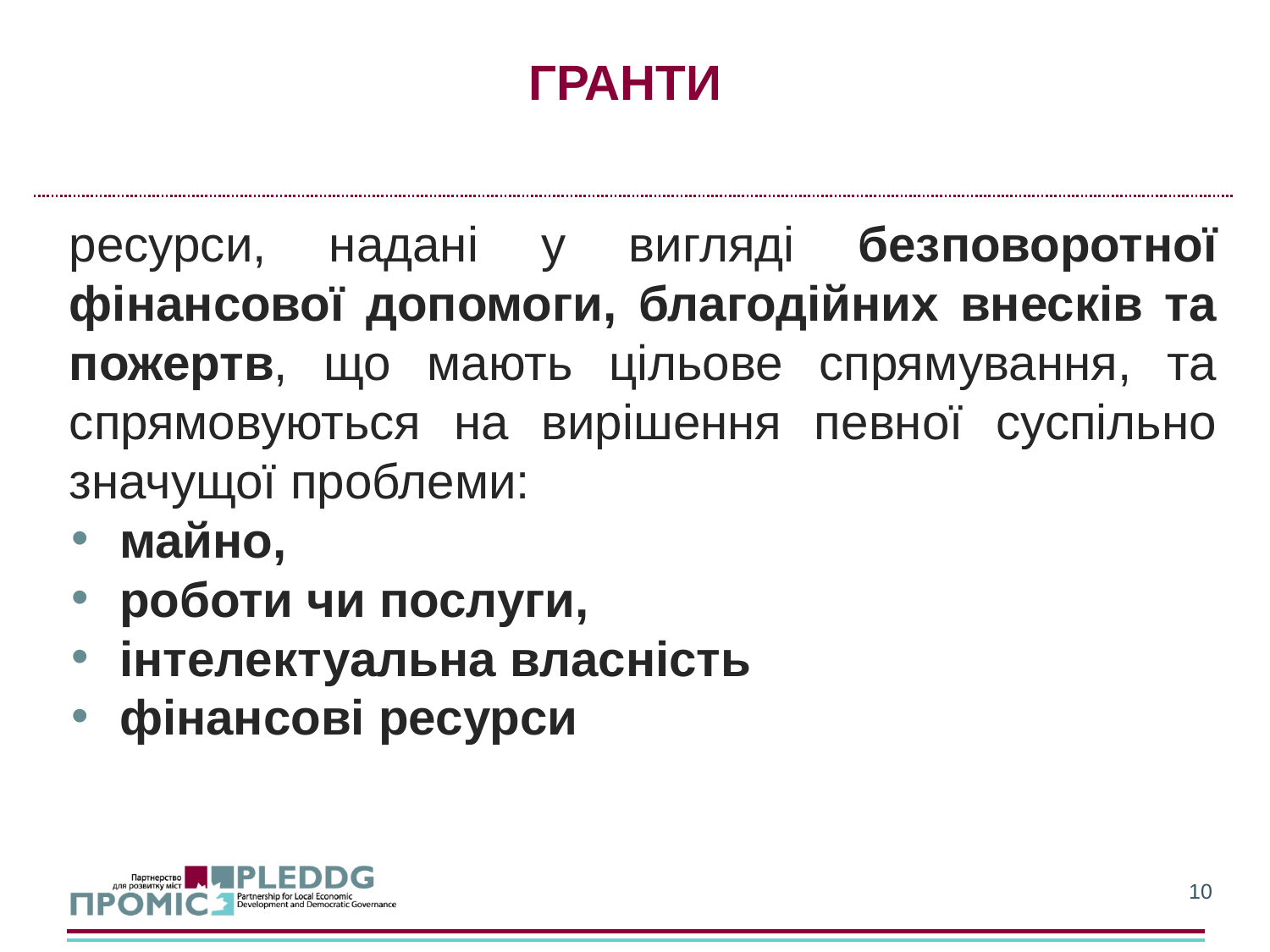

# ГРАНТИ
ресурси, надані у вигляді безповоротної фінансової допомоги, благодійних внесків та пожертв, що мають цільове спрямування, та спрямовуються на вирішення певної суспільно значущої проблеми:
майно,
роботи чи послуги,
інтелектуальна власність
фінансові ресурси